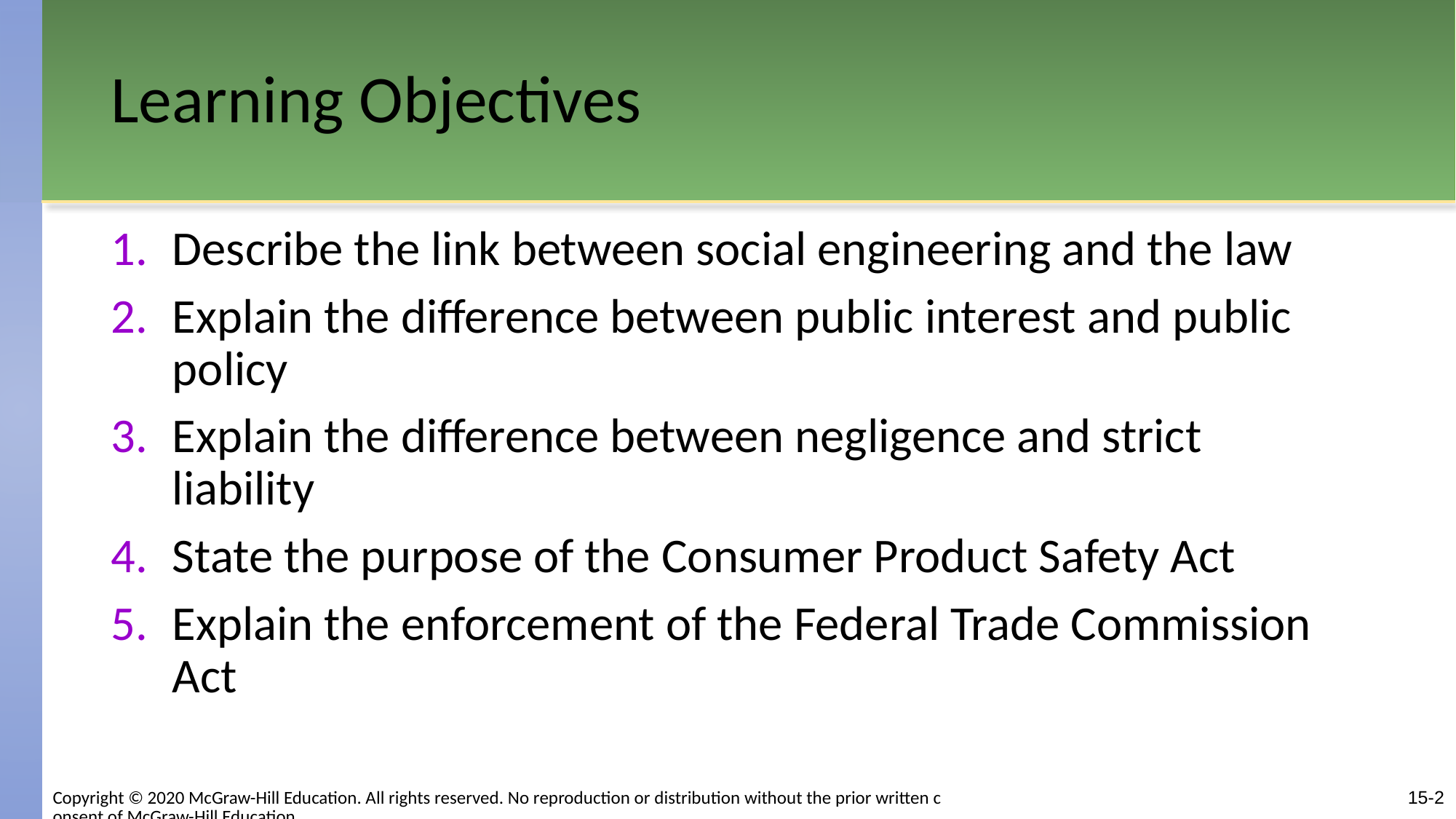

# Learning Objectives
Describe the link between social engineering and the law
Explain the difference between public interest and public policy
Explain the difference between negligence and strict liability
State the purpose of the Consumer Product Safety Act
Explain the enforcement of the Federal Trade Commission Act
Copyright © 2020 McGraw-Hill Education. All rights reserved. No reproduction or distribution without the prior written consent of McGraw-Hill Education.
15-2